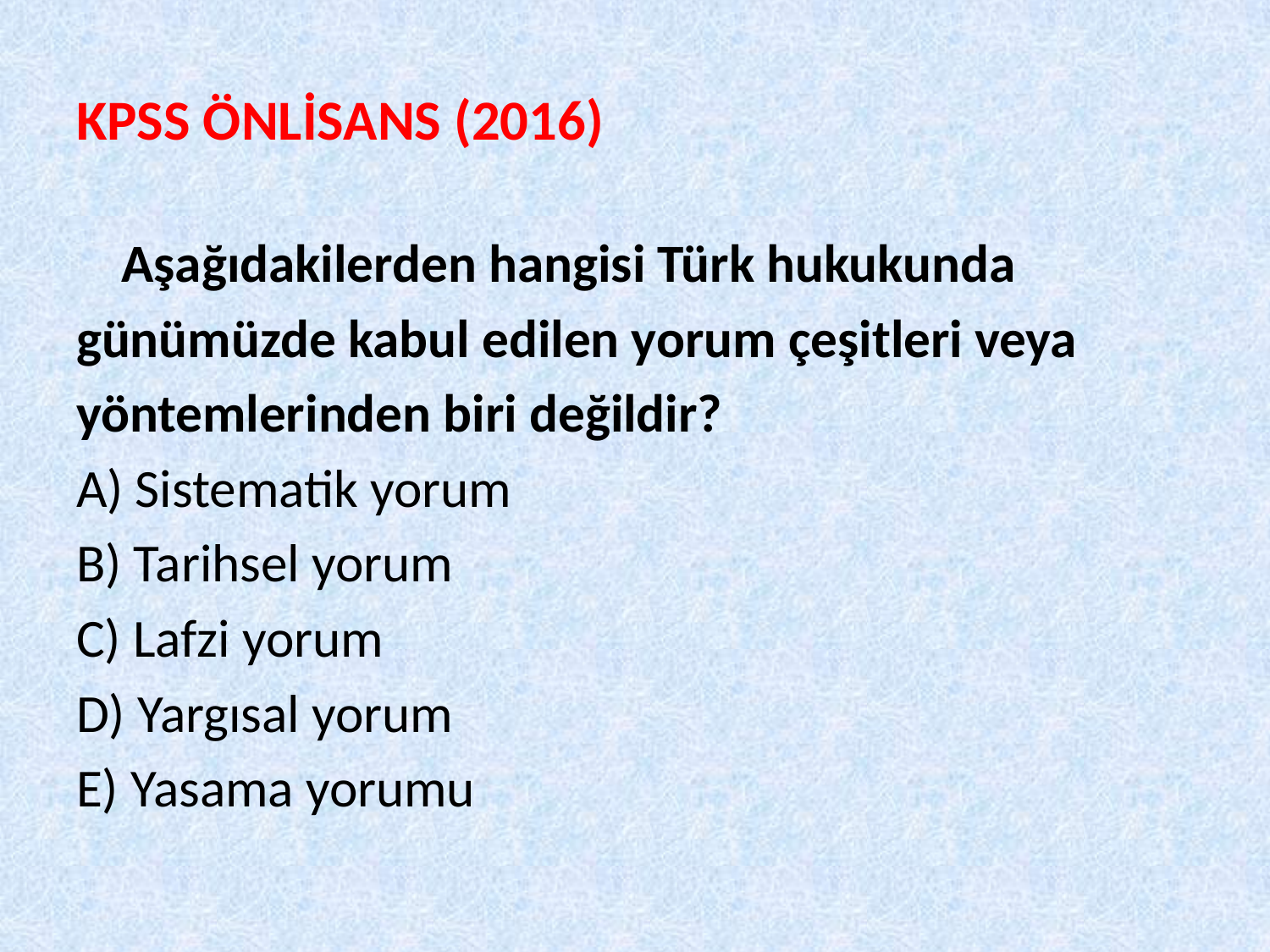

# KPSS ÖNLİSANS (2016)
	Aşağıdakilerden hangisi Türk hukukunda
günümüzde kabul edilen yorum çeşitleri veya
yöntemlerinden biri değildir?
A) Sistematik yorum
B) Tarihsel yorum
C) Lafzi yorum
D) Yargısal yorum
E) Yasama yorumu